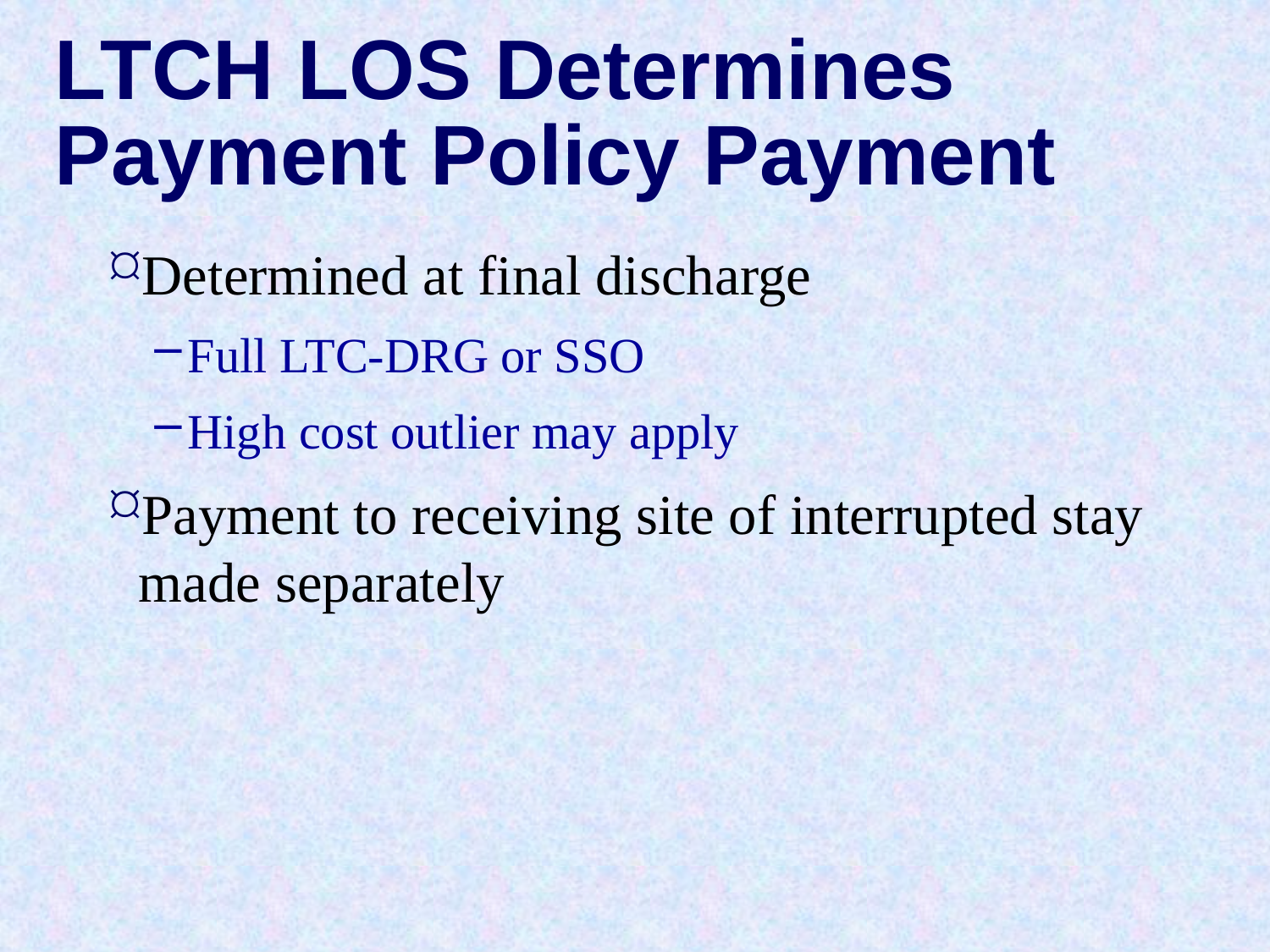

# LTCH LOS Determines Payment Policy Payment
Determined at final discharge
Full LTC-DRG or SSO
High cost outlier may apply
Payment to receiving site of interrupted stay made separately